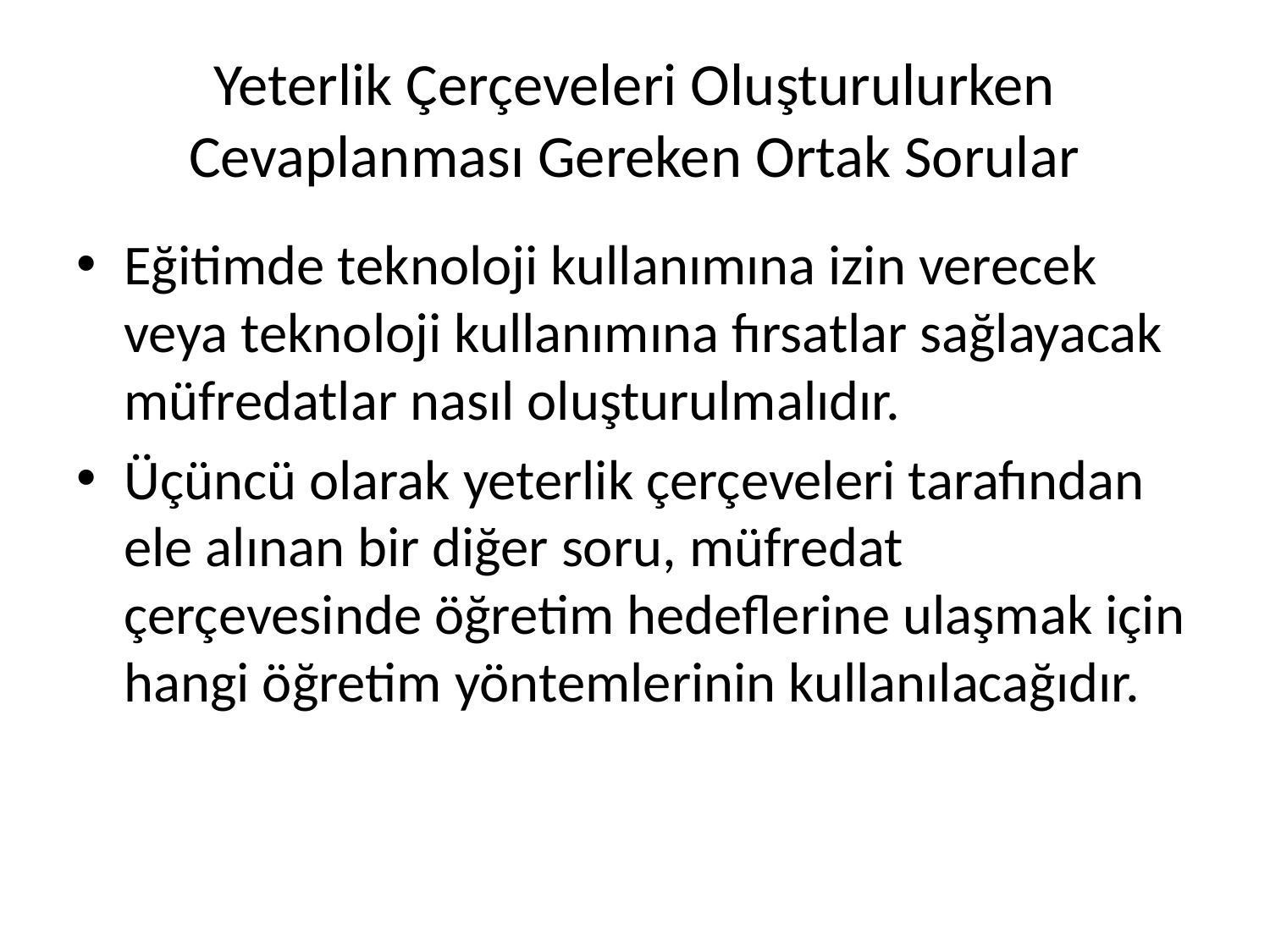

# Yeterlik Çerçeveleri Oluşturulurken Cevaplanması Gereken Ortak Sorular
Eğitimde teknoloji kullanımına izin verecek veya teknoloji kullanımına fırsatlar sağlayacak müfredatlar nasıl oluşturulmalıdır.
Üçüncü olarak yeterlik çerçeveleri tarafından ele alınan bir diğer soru, müfredat çerçevesinde öğretim hedeflerine ulaşmak için hangi öğretim yöntemlerinin kullanılacağıdır.